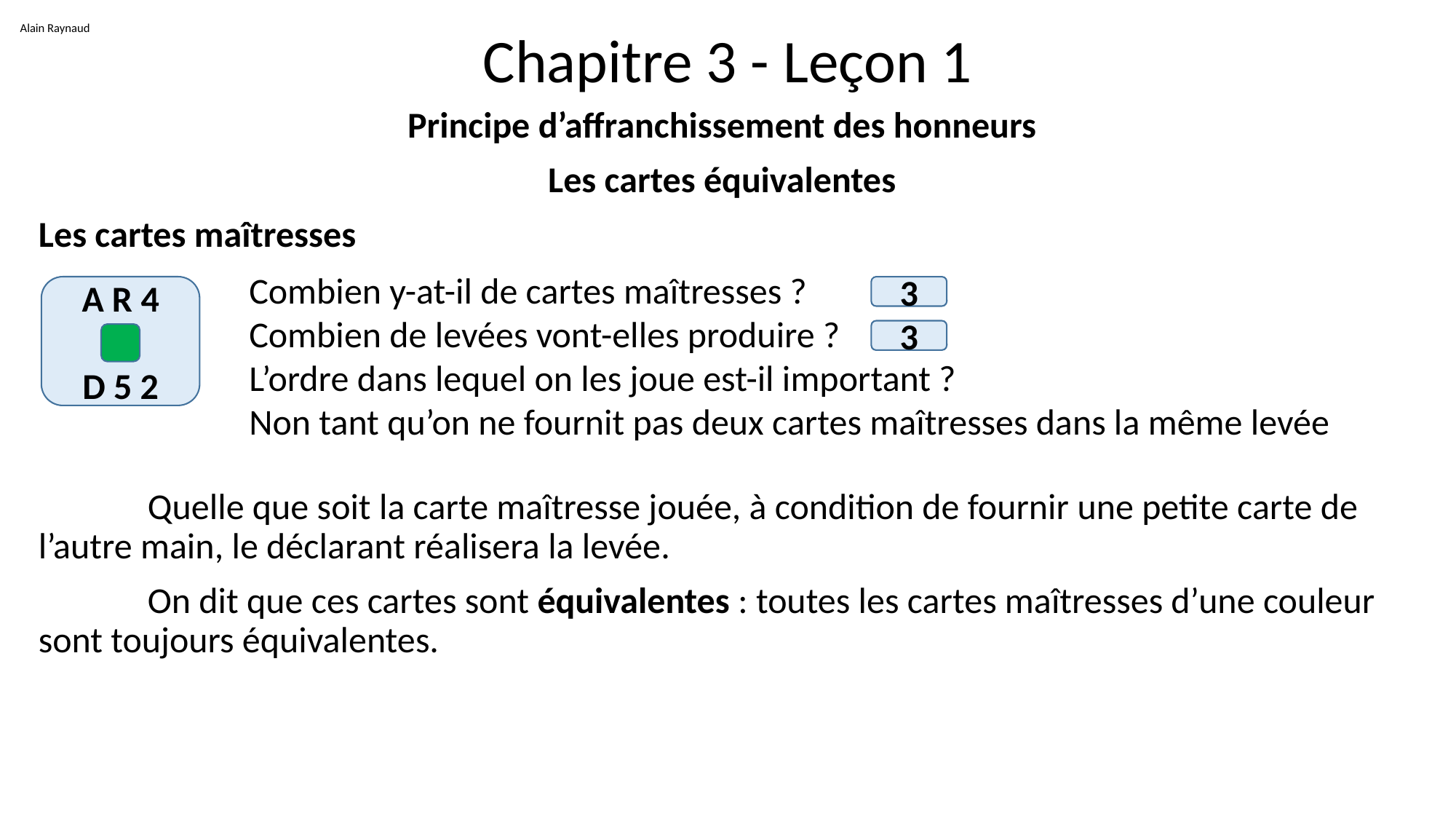

Alain Raynaud
Chapitre 3 - Leçon 1
Principe d’affranchissement des honneurs
Les cartes équivalentes
Les cartes maîtresses

	Quelle que soit la carte maîtresse jouée, à condition de fournir une petite carte de l’autre main, le déclarant réalisera la levée.
	On dit que ces cartes sont équivalentes : toutes les cartes maîtresses d’une couleur sont toujours équivalentes.

Combien y-at-il de cartes maîtresses ?
Combien de levées vont-elles produire ?
L’ordre dans lequel on les joue est-il important ?
Non tant qu’on ne fournit pas deux cartes maîtresses dans la même levée
A R 4

D 5 2

3
3